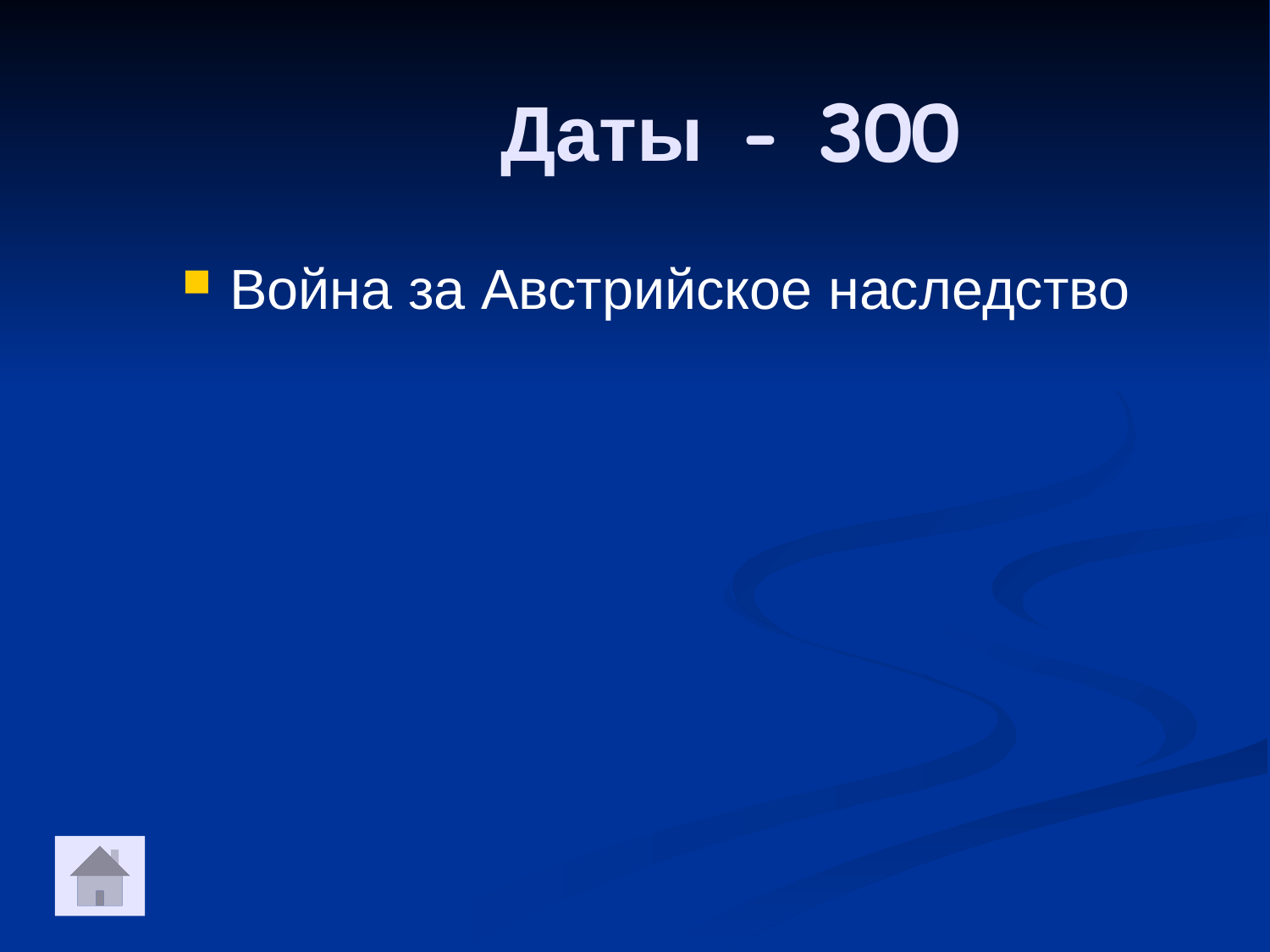

Даты - 300

Война за Австрийское наследство